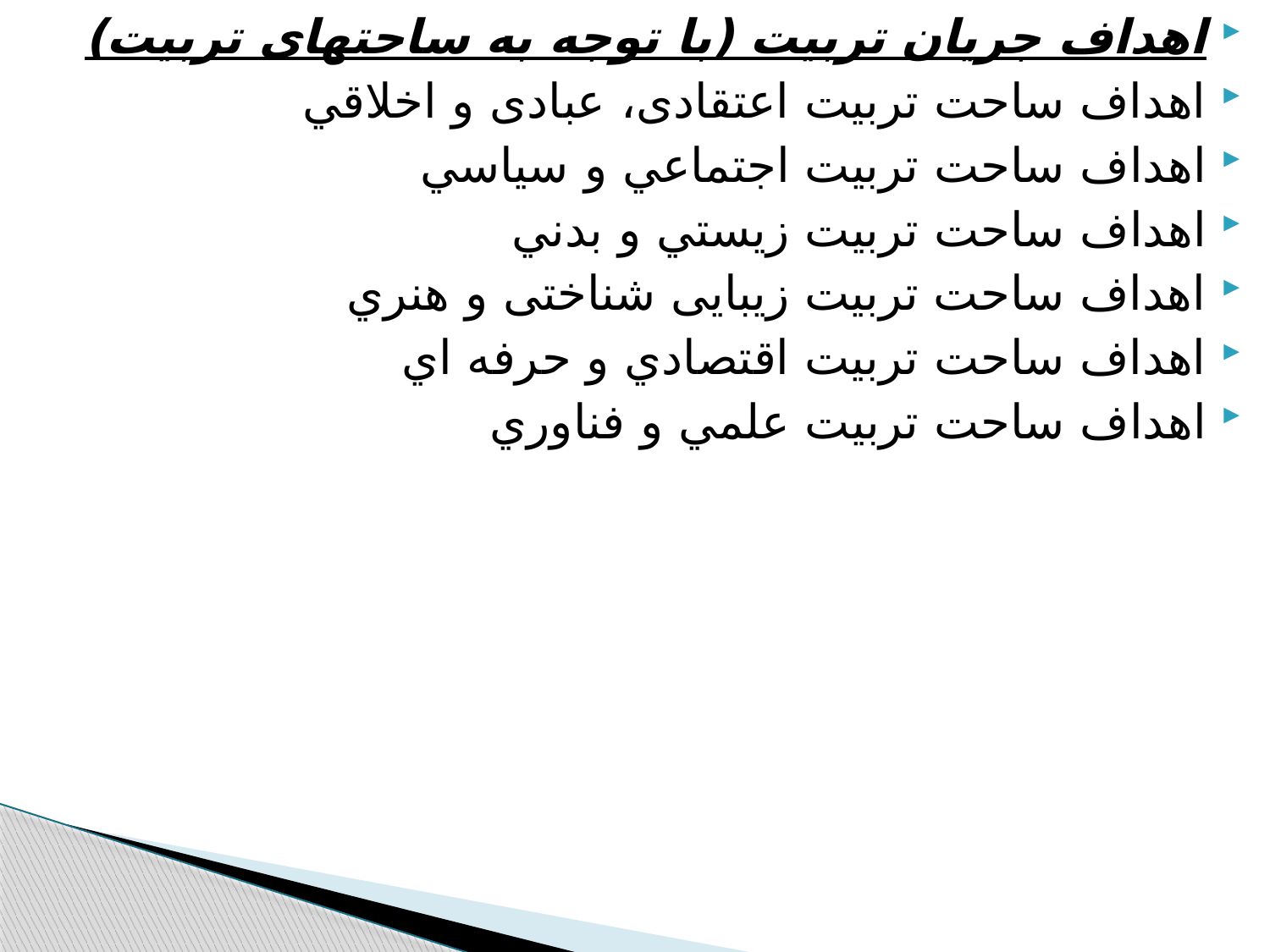

اهداف جريان تربيت (با توجه به ساحتهای تربيت)
اهداف ساحت تربيت اعتقادی، عبادی و اخلاقي
اهداف ساحت تربيت اجتماعي و سياسي
اهداف ساحت تربيت زيستي و بدني
اهداف ساحت تربيت زيبايی شناختی و هنري
اهداف ساحت تربيت اقتصادي و حرفه اي
اهداف ساحت تربيت علمي و فناوري